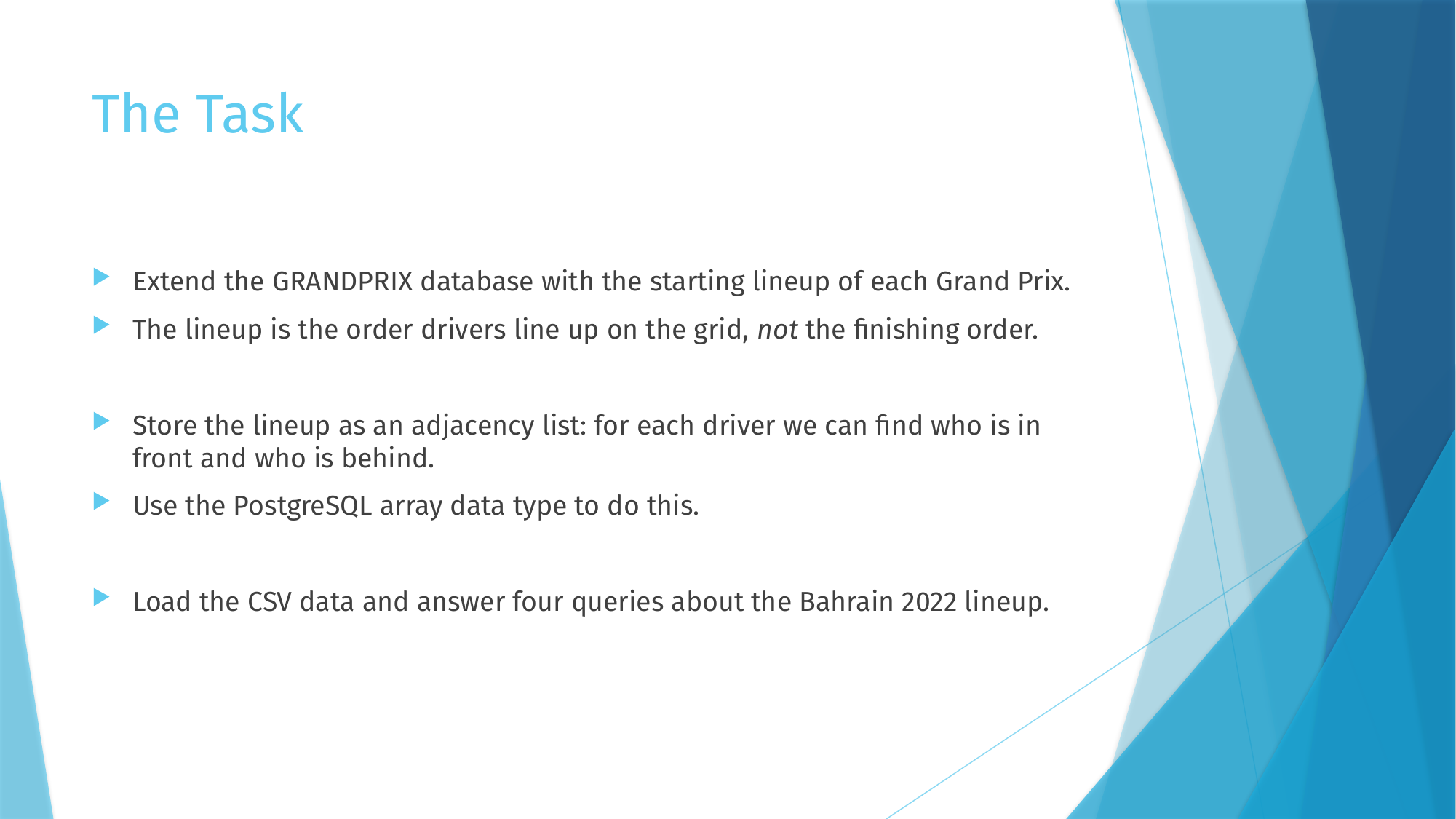

# The Task
Extend the GRANDPRIX database with the starting lineup of each Grand Prix.
The lineup is the order drivers line up on the grid, not the finishing order.

Store the lineup as an adjacency list: for each driver we can find who is in front and who is behind.
Use the PostgreSQL array data type to do this.

Load the CSV data and answer four queries about the Bahrain 2022 lineup.